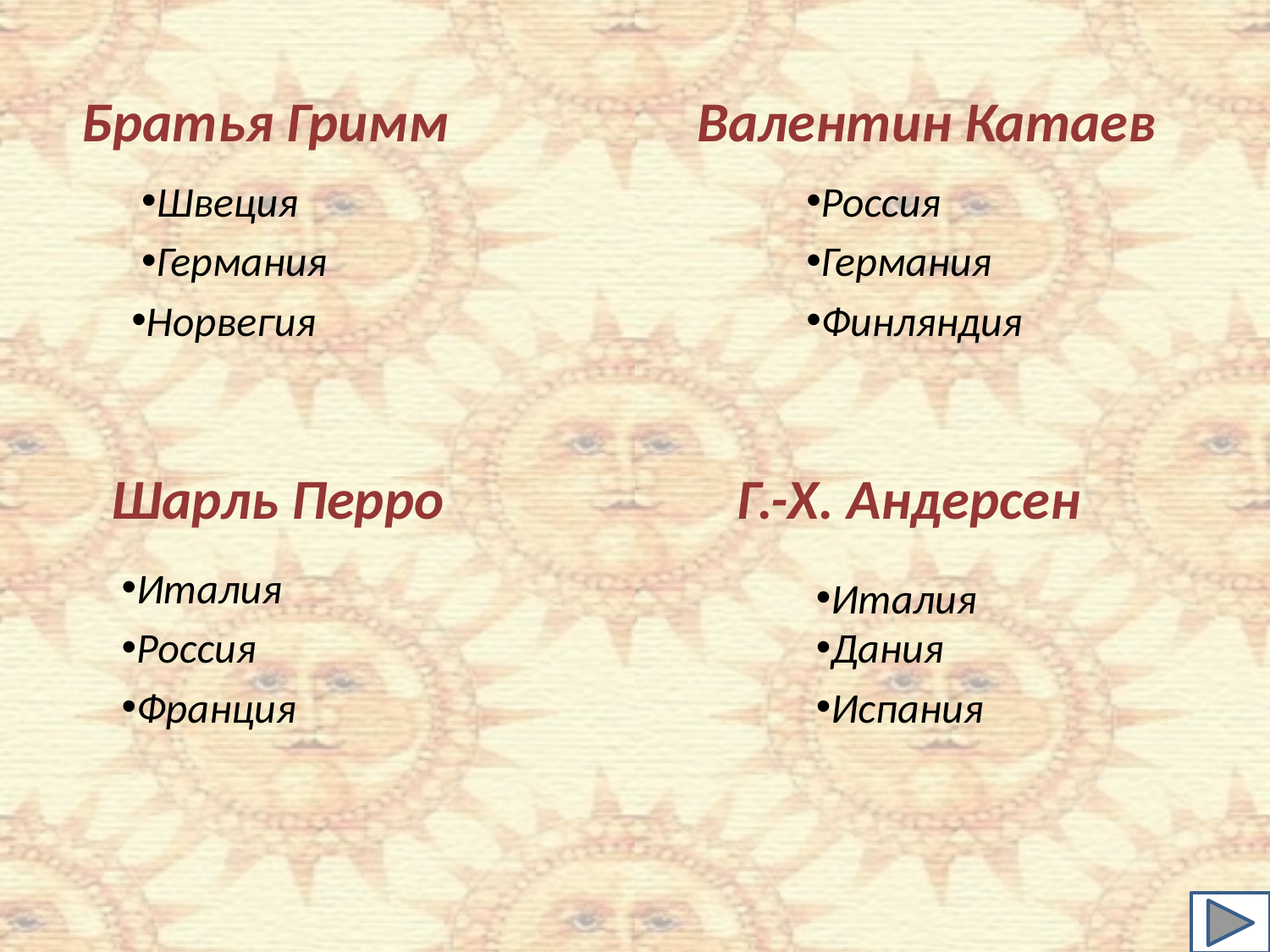

Братья Гримм
Валентин Катаев
Швеция
Россия
Германия
Германия
Норвегия
Финляндия
Шарль Перро
Г.-Х. Андерсен

Италия
Италия
Россия
Дания
Франция
Испания